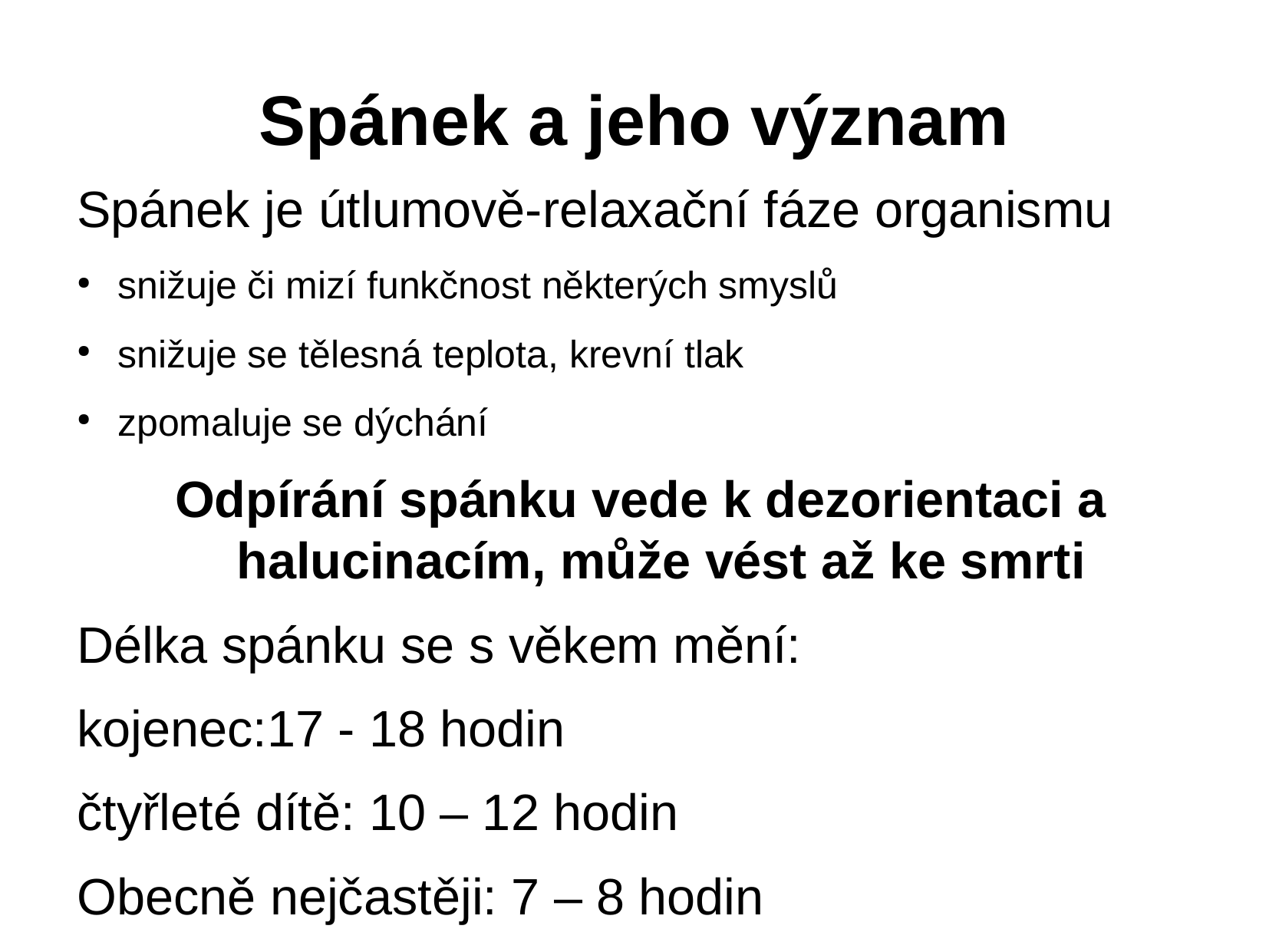

# Spánek a jeho význam
Spánek je útlumově-relaxační fáze organismu
snižuje či mizí funkčnost některých smyslů
snižuje se tělesná teplota, krevní tlak
zpomaluje se dýchání
Odpírání spánku vede k dezorientaci a halucinacím, může vést až ke smrti
Délka spánku se s věkem mění:
kojenec:17 - 18 hodin
čtyřleté dítě: 10 – 12 hodin
Obecně nejčastěji: 7 – 8 hodin